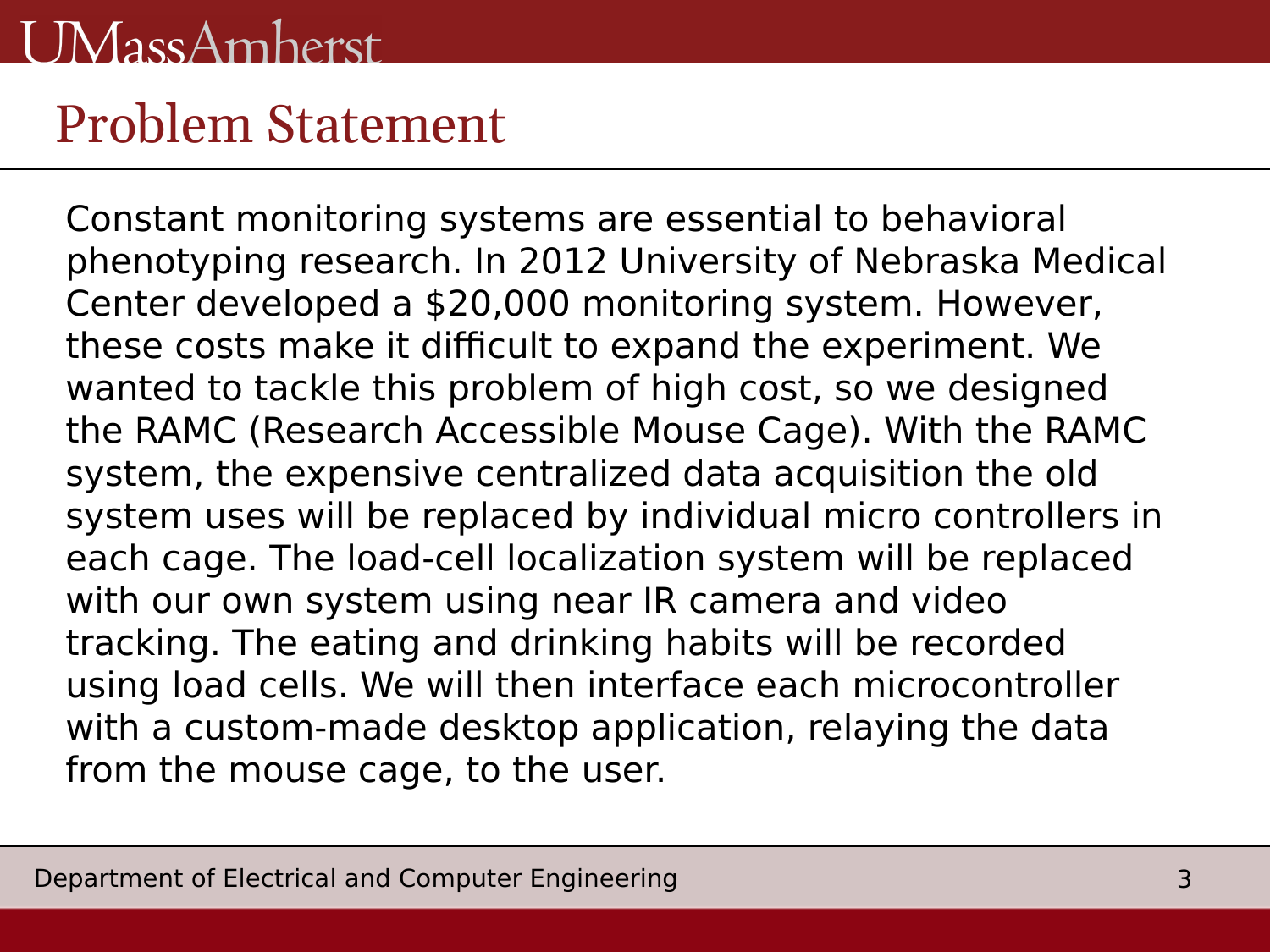

# Problem Statement
Constant monitoring systems are essential to behavioral phenotyping research. In 2012 University of Nebraska Medical Center developed a $20,000 monitoring system. However, these costs make it difficult to expand the experiment. We wanted to tackle this problem of high cost, so we designed the RAMC (Research Accessible Mouse Cage). With the RAMC system, the expensive centralized data acquisition the old system uses will be replaced by individual micro controllers in each cage. The load-cell localization system will be replaced with our own system using near IR camera and video tracking. The eating and drinking habits will be recorded using load cells. We will then interface each microcontroller with a custom-made desktop application, relaying the data from the mouse cage, to the user.